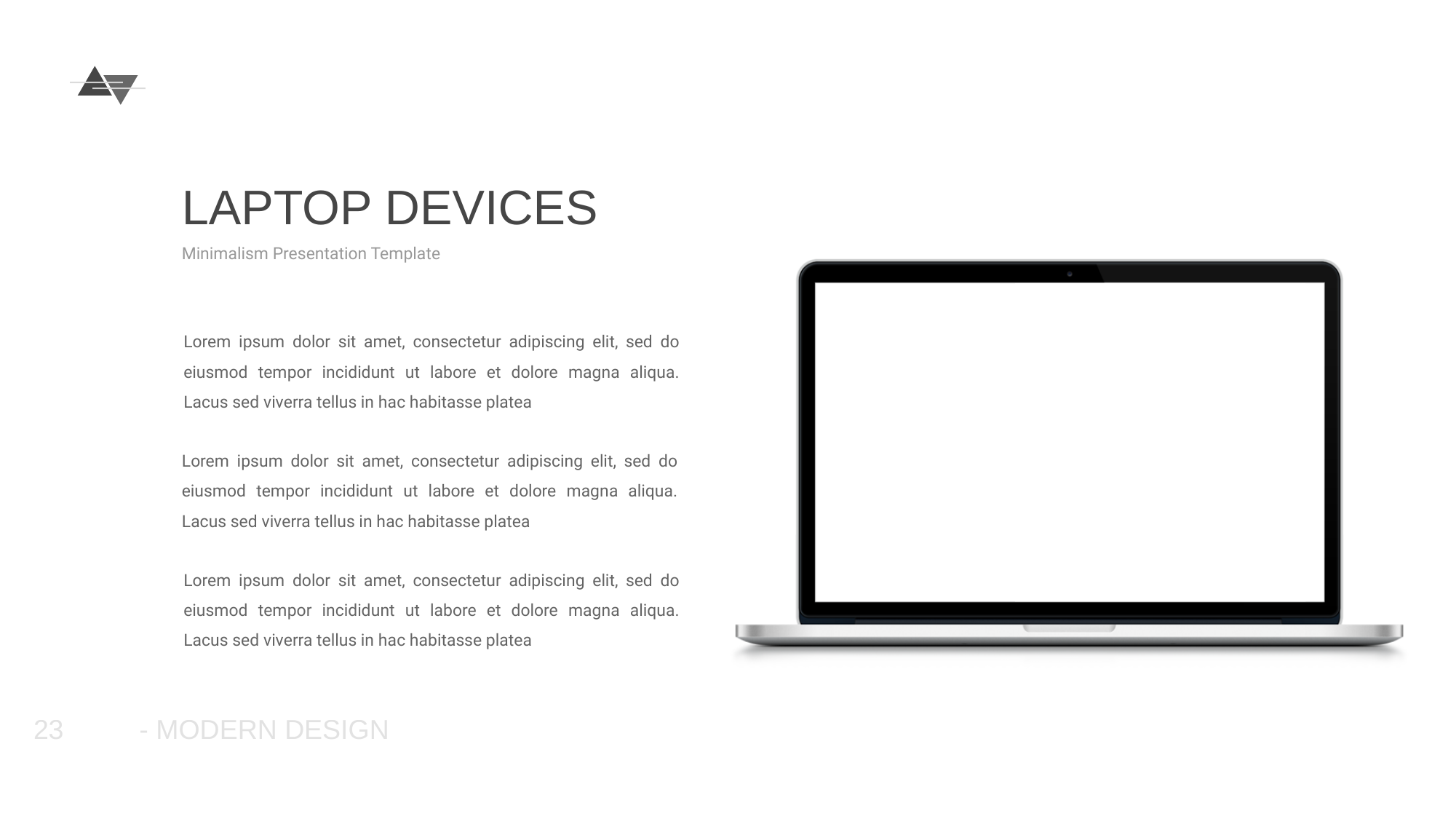

LAPTOP DEVICES
Minimalism Presentation Template

Lorem ipsum dolor sit amet, consectetur adipiscing elit, sed do eiusmod tempor incididunt ut labore et dolore magna aliqua. Lacus sed viverra tellus in hac habitasse platea
Lorem ipsum dolor sit amet, consectetur adipiscing elit, sed do eiusmod tempor incididunt ut labore et dolore magna aliqua. Lacus sed viverra tellus in hac habitasse platea
Lorem ipsum dolor sit amet, consectetur adipiscing elit, sed do eiusmod tempor incididunt ut labore et dolore magna aliqua. Lacus sed viverra tellus in hac habitasse platea
23
- MODERN DESIGN